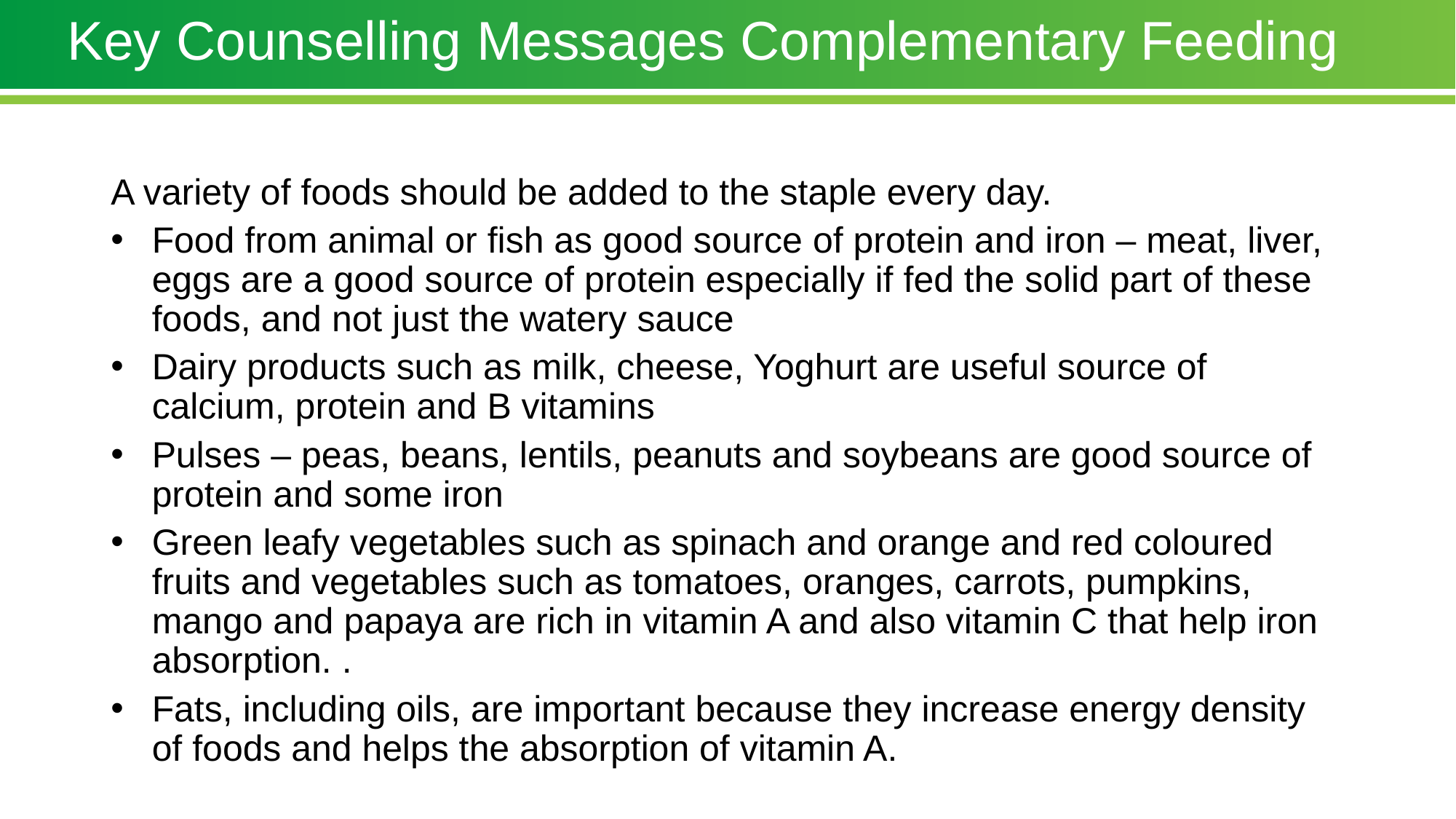

# Key Counselling Messages Complementary Feeding
A variety of foods should be added to the staple every day.
Food from animal or fish as good source of protein and iron – meat, liver, eggs are a good source of protein especially if fed the solid part of these foods, and not just the watery sauce
Dairy products such as milk, cheese, Yoghurt are useful source of calcium, protein and B vitamins
Pulses – peas, beans, lentils, peanuts and soybeans are good source of protein and some iron
Green leafy vegetables such as spinach and orange and red coloured fruits and vegetables such as tomatoes, oranges, carrots, pumpkins, mango and papaya are rich in vitamin A and also vitamin C that help iron absorption. .
Fats, including oils, are important because they increase energy density of foods and helps the absorption of vitamin A.